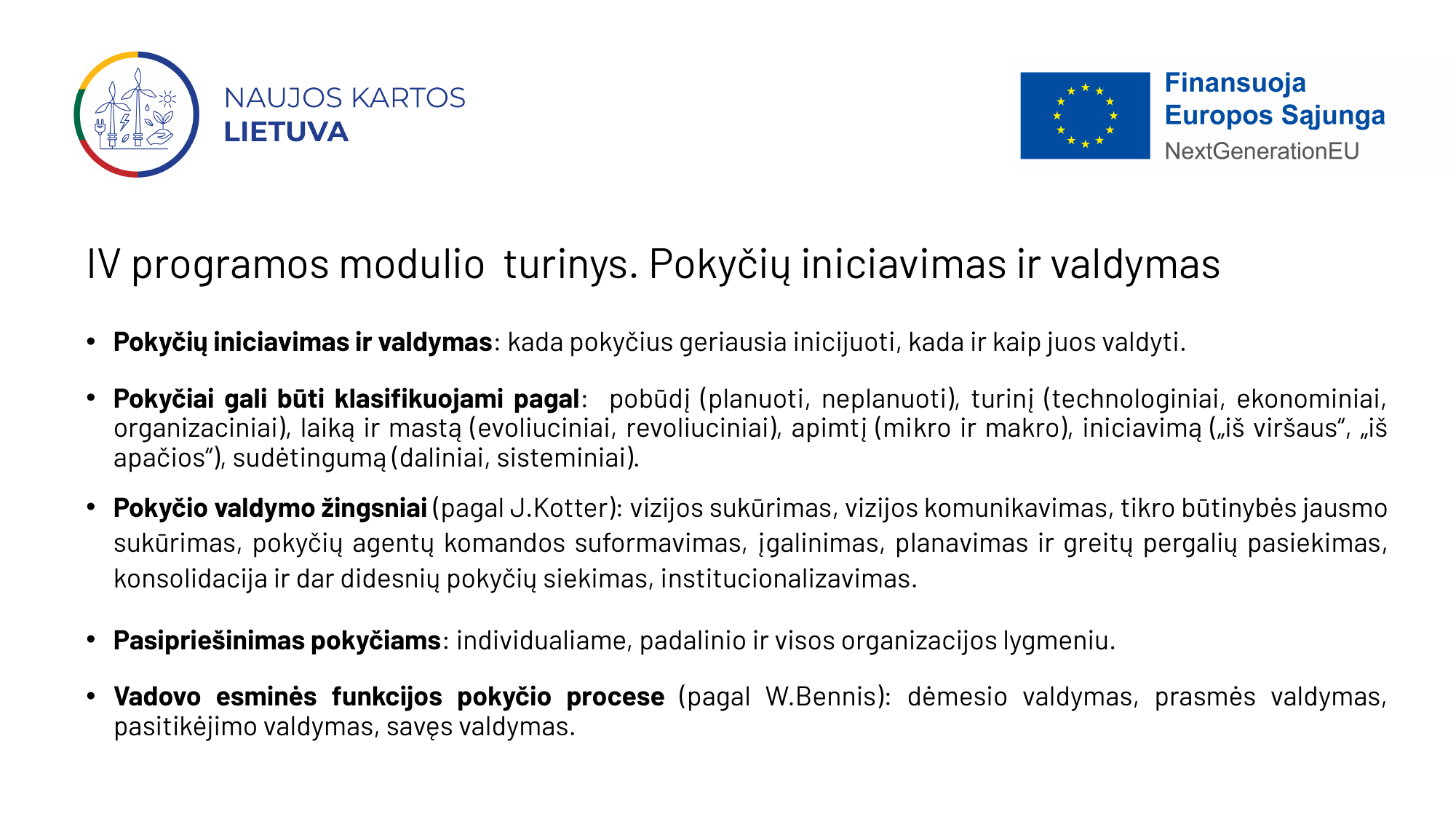

# IV programos modulio  turinys. Pokyčių iniciavimas ir valdymas
Pokyčių iniciavimas ir valdymas: kada pokyčius geriausia inicijuoti, kada ir kaip juos valdyti.
Pokyčiai gali būti klasifikuojami pagal:  pobūdį (planuoti, neplanuoti), turinį (technologiniai, ekonominiai, organizaciniai), laiką ir mastą (evoliuciniai, revoliuciniai), apimtį (mikro ir makro), iniciavimą („iš viršaus“, „iš apačios“), sudėtingumą (daliniai, sisteminiai).
Pokyčio valdymo žingsniai (pagal J.Kotter): vizijos sukūrimas, vizijos komunikavimas, tikro būtinybės jausmo sukūrimas, pokyčių agentų komandos suformavimas, įgalinimas, planavimas ir greitų pergalių pasiekimas, konsolidacija ir dar didesnių pokyčių siekimas, institucionalizavimas.
Pasipriešinimas pokyčiams: individualiame, padalinio ir visos organizacijos lygmeniu.
Vadovo esminės funkcijos pokyčio procese (pagal W.Bennis): dėmesio valdymas, prasmės valdymas, pasitikėjimo valdymas, savęs valdymas.